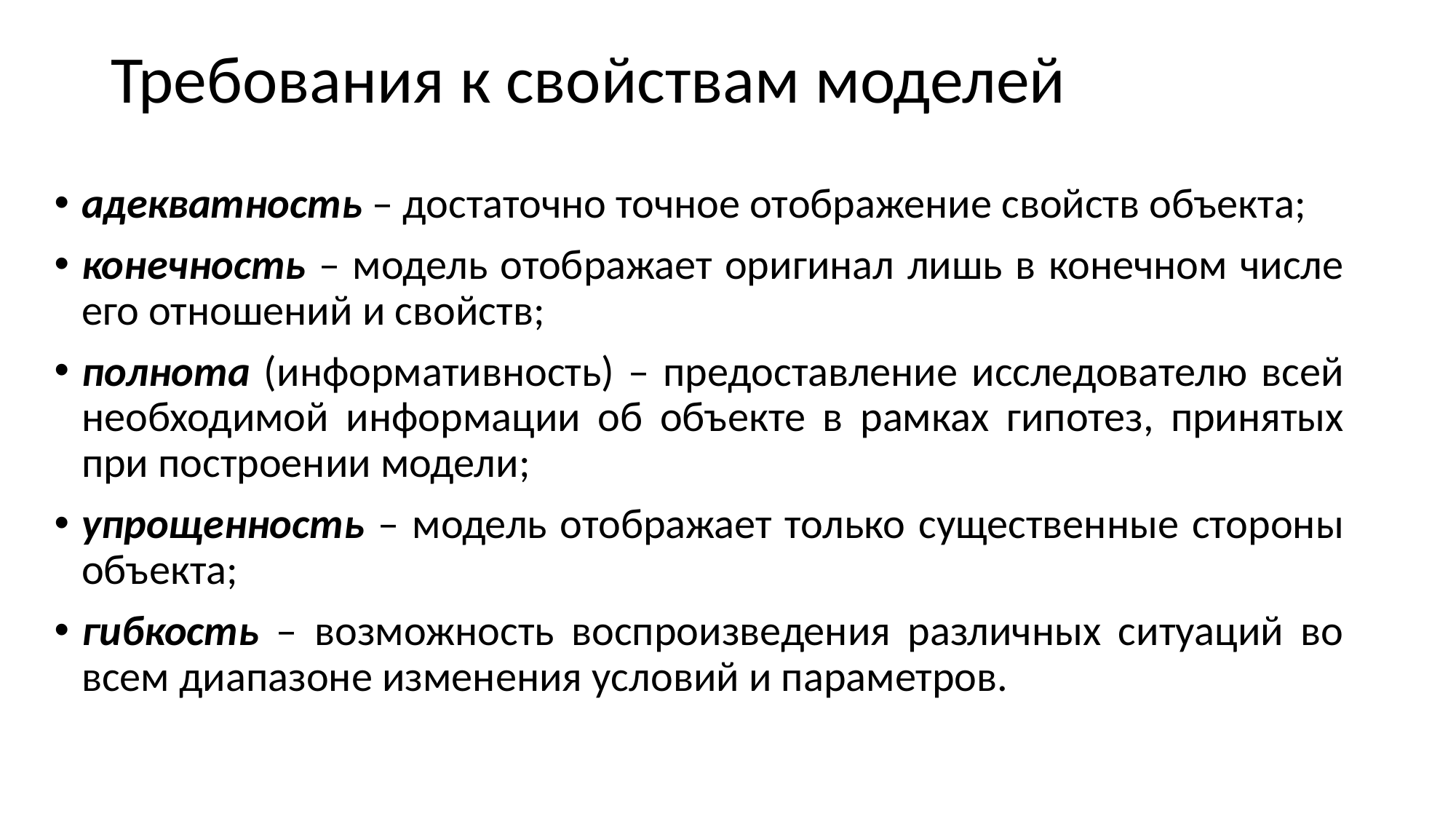

# Требования к свойствам моделей
адекватность – достаточно точное отображение свойств объекта;
конечность – модель отображает оригинал лишь в конечном числе его отношений и свойств;
полнота (информативность) – предоставление исследователю всей необходимой информации об объекте в рамках гипотез, принятых при построении модели;
упрощенность – модель отображает только существенные стороны объекта;
гибкость – возможность воспроизведения различных ситуаций во всем диапазоне изменения условий и параметров.